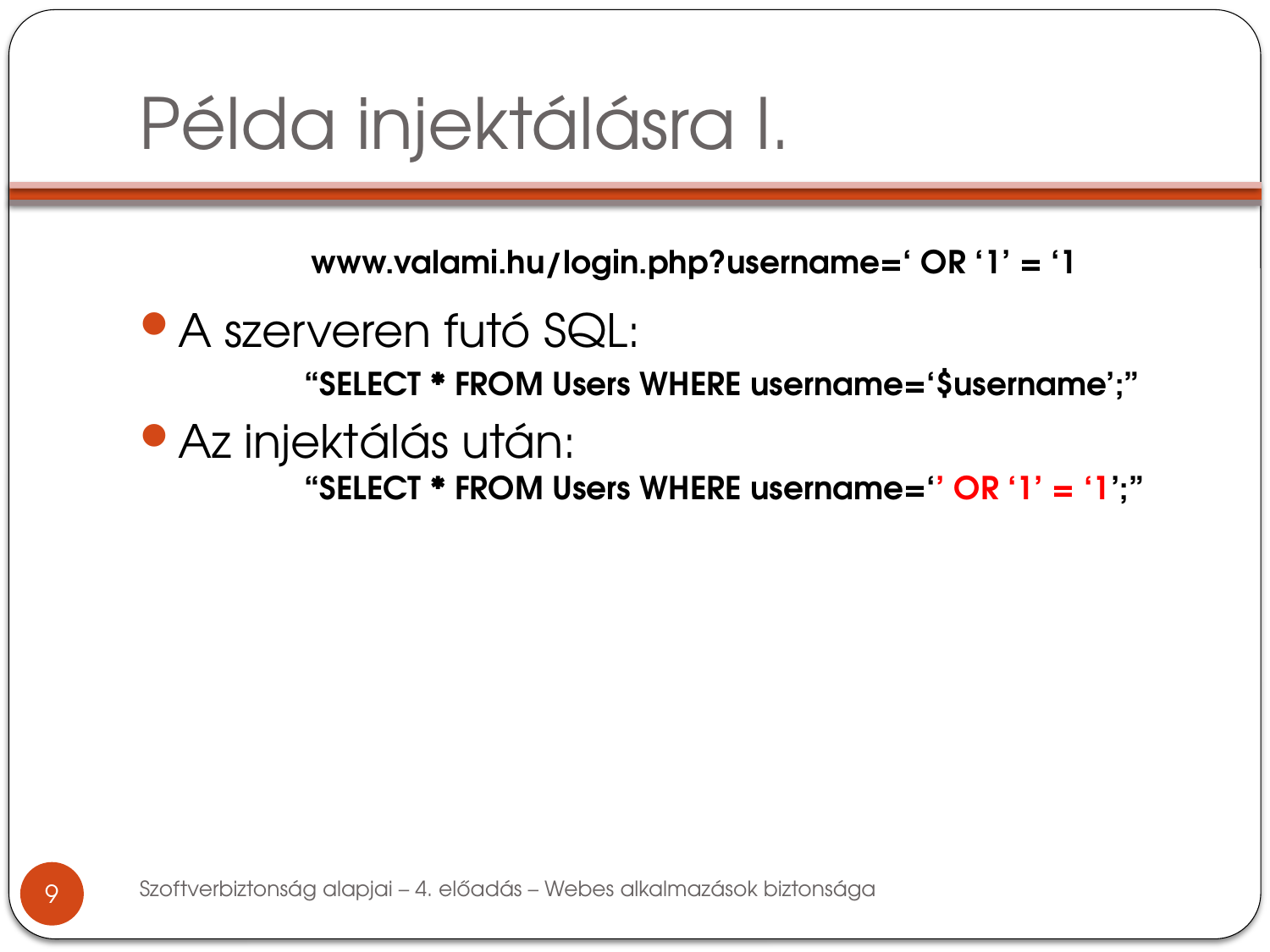

# Példa injektálásra I.
	www.valami.hu/login.php?username=‘ OR ‘1’ = ‘1
A szerveren futó SQL:
	“SELECT * FROM Users WHERE username=‘$username’;”
Az injektálás után:
	“SELECT * FROM Users WHERE username=‘’ OR ‘1’ = ‘1’;”
Szoftverbiztonság alapjai – 4. előadás – Webes alkalmazások biztonsága
9